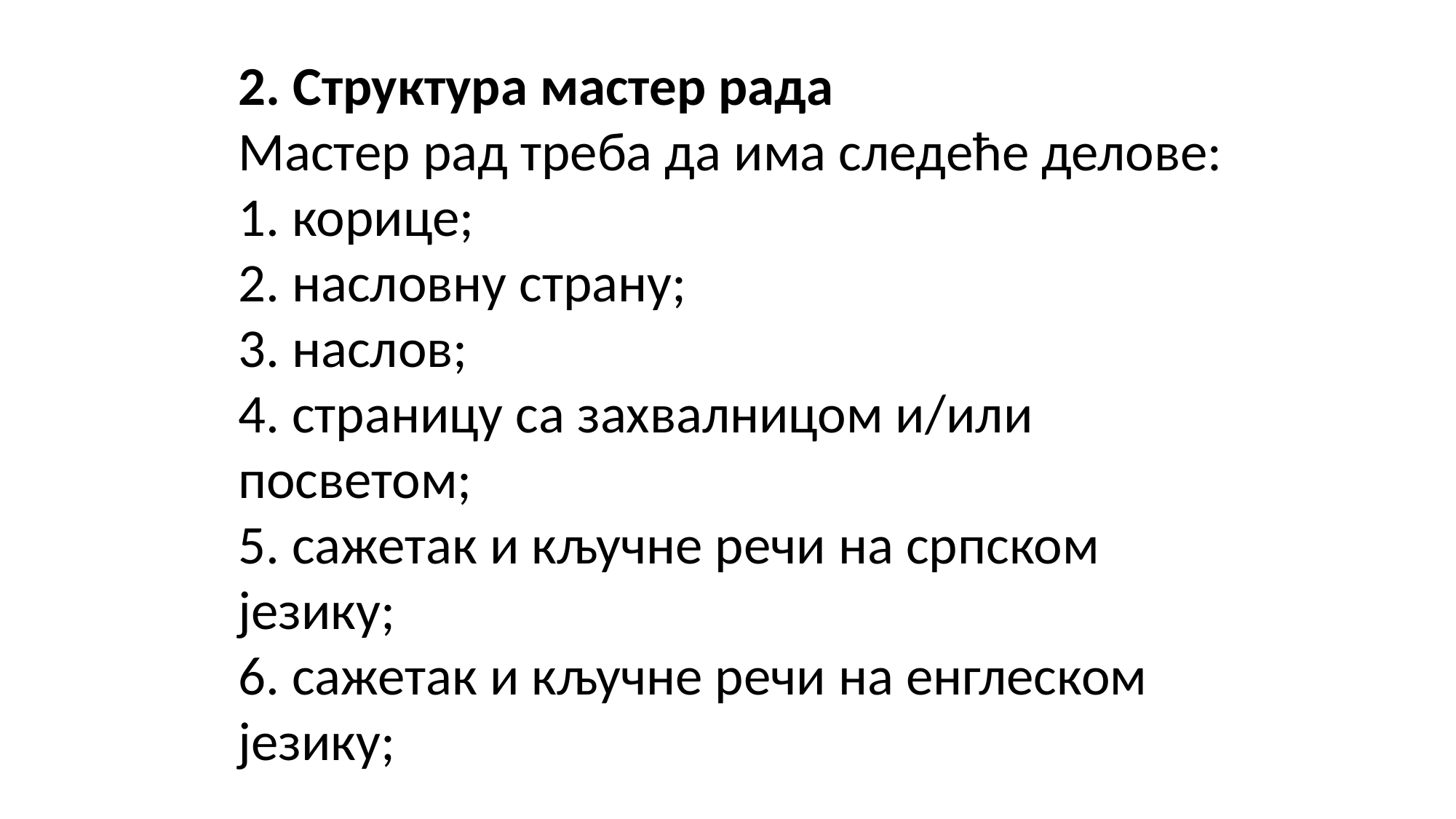

2. Структура мастер рада
Мастер рад треба да има следеће делове:
1. корице;
2. насловну страну;
3. наслов;
4. страницу са захвалницом и/или посветом;
5. сажетак и кључне речи на српском језику;
6. сажетак и кључне речи на енглеском језику;